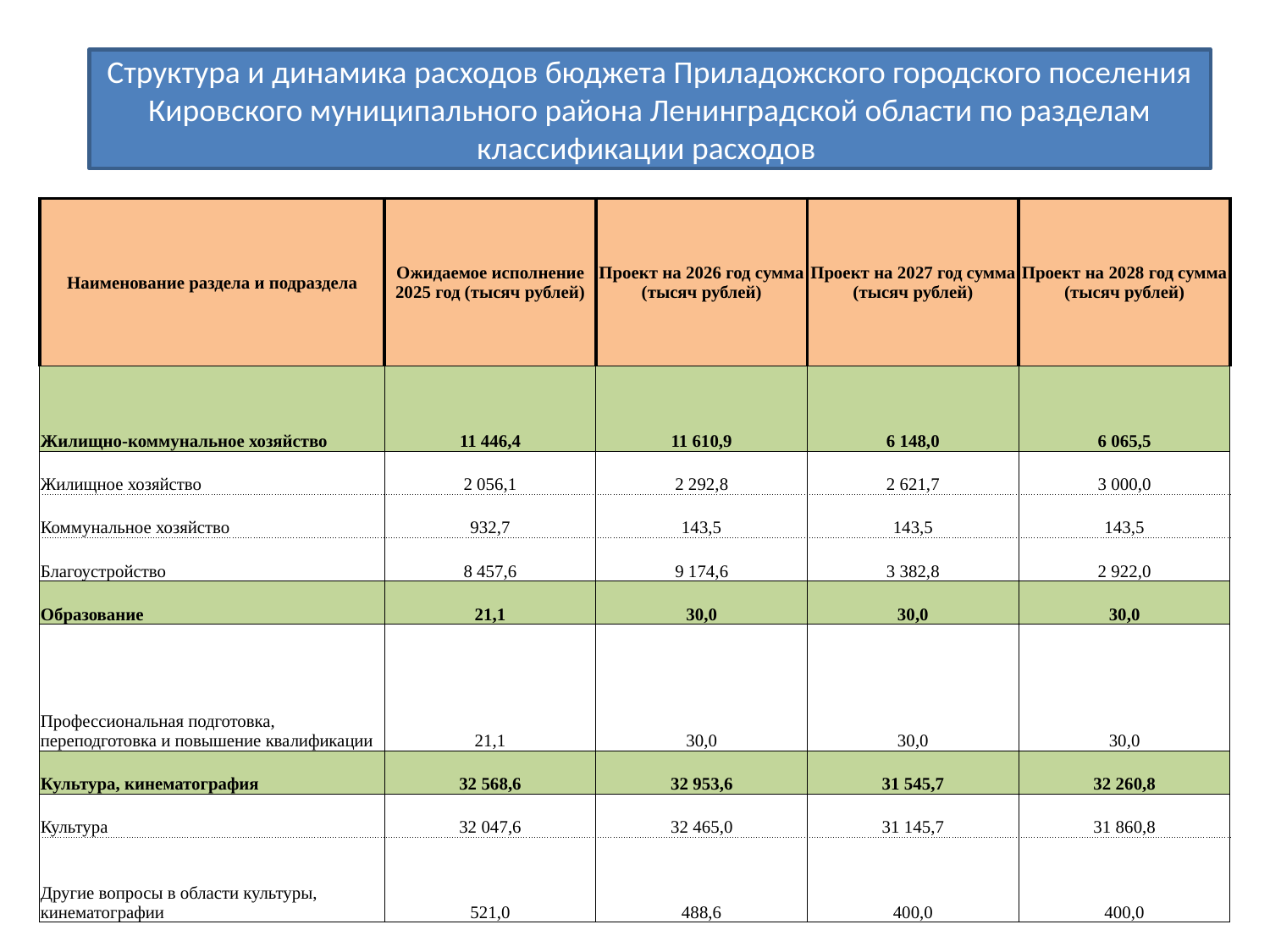

Структура и динамика расходов бюджета Приладожского городского поселения Кировского муниципального района Ленинградской области по разделам классификации расходов
| Наименование раздела и подраздела | Ожидаемое исполнение 2025 год (тысяч рублей) | Проект на 2026 год сумма (тысяч рублей) | Проект на 2027 год сумма (тысяч рублей) | Проект на 2028 год сумма (тысяч рублей) |
| --- | --- | --- | --- | --- |
| Жилищно-коммунальное хозяйство | 11 446,4 | 11 610,9 | 6 148,0 | 6 065,5 |
| Жилищное хозяйство | 2 056,1 | 2 292,8 | 2 621,7 | 3 000,0 |
| Коммунальное хозяйство | 932,7 | 143,5 | 143,5 | 143,5 |
| Благоустройство | 8 457,6 | 9 174,6 | 3 382,8 | 2 922,0 |
| Образование | 21,1 | 30,0 | 30,0 | 30,0 |
| Профессиональная подготовка, переподготовка и повышение квалификации | 21,1 | 30,0 | 30,0 | 30,0 |
| Культура, кинематография | 32 568,6 | 32 953,6 | 31 545,7 | 32 260,8 |
| Культура | 32 047,6 | 32 465,0 | 31 145,7 | 31 860,8 |
| Другие вопросы в области культуры, кинематографии | 521,0 | 488,6 | 400,0 | 400,0 |